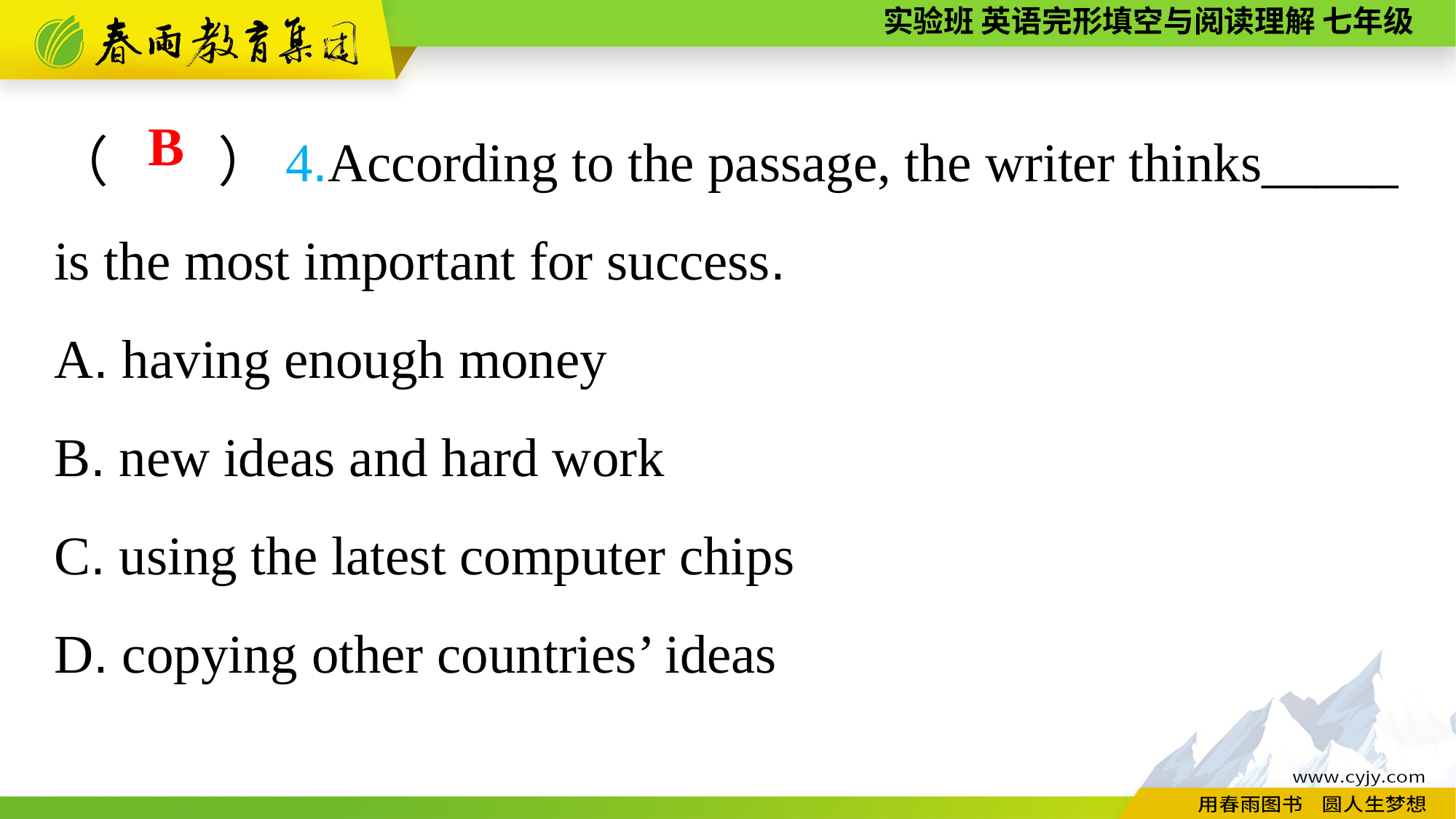

（　　）4.According to the passage, the writer thinks_____
is the most important for success.
A. having enough money
B. new ideas and hard work
C. using the latest computer chips
D. copying other countries’ ideas
B